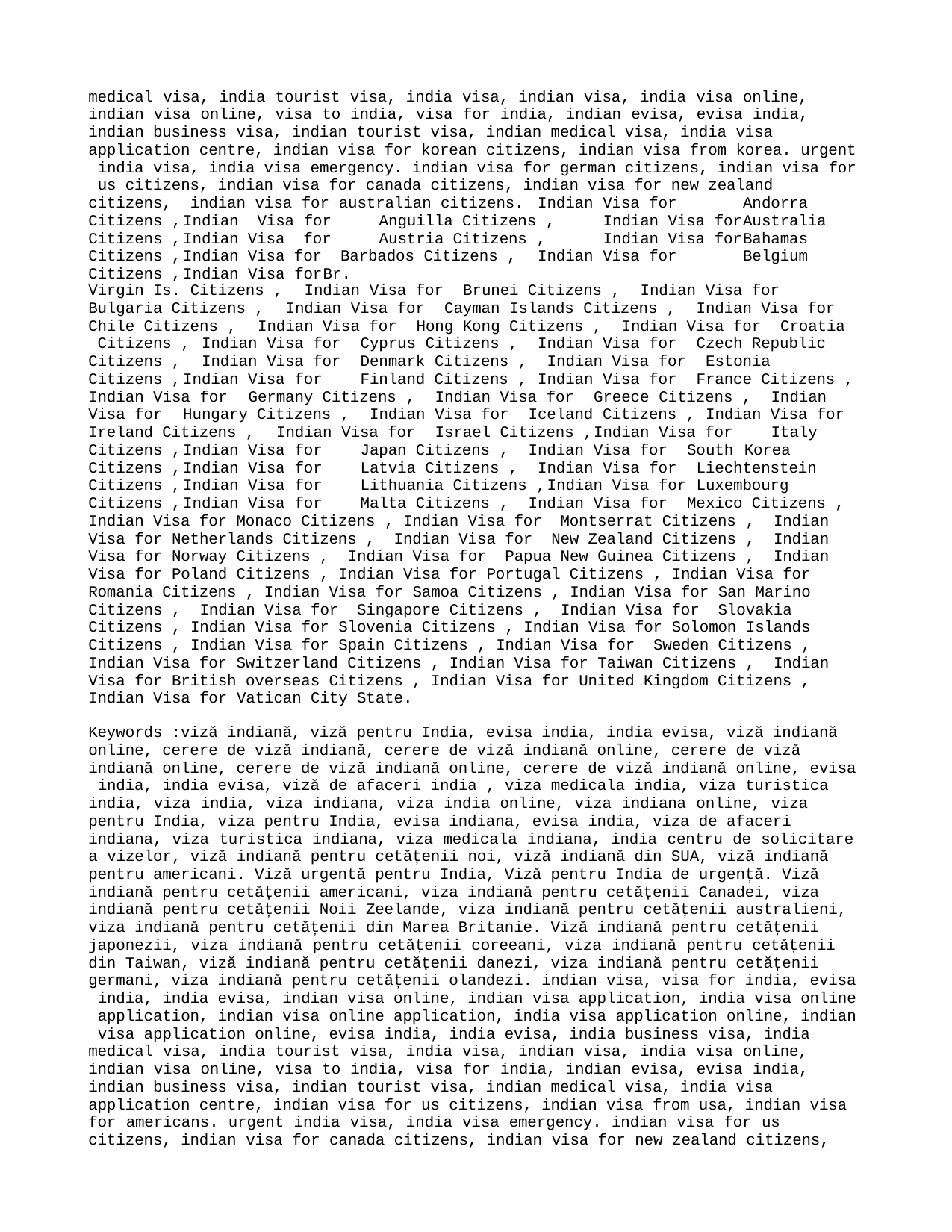

medical visa, india tourist visa, india visa, indian visa, india visa online,  indian visa online, visa to india, visa for india, indian evisa, evisa india,  indian business visa, indian tourist visa, indian medical visa, india visa  application centre, indian visa for korean citizens, indian visa from korea. urgent  india visa, india visa emergency. indian visa for german citizens, indian visa for  us citizens, indian visa for canada citizens, indian visa for new zealand citizens,  indian visa for australian citizens.	Indian Visa for	Andorra Citizens ,	Indian  Visa for	Anguilla Citizens ,	Indian Visa for	Australia Citizens ,	Indian Visa  for	Austria Citizens ,	Indian Visa for	Bahamas Citizens ,	Indian Visa for  Barbados Citizens ,	Indian Visa for	Belgium Citizens ,	Indian Visa for	Br.
Virgin Is. Citizens ,	Indian Visa for	Brunei Citizens ,	Indian Visa for
Bulgaria Citizens ,	Indian Visa for	Cayman Islands Citizens ,	Indian Visa for  Chile Citizens ,	Indian Visa for	Hong Kong Citizens ,	Indian Visa for	Croatia  Citizens ,	Indian Visa for	Cyprus Citizens ,	Indian Visa for	Czech Republic  Citizens ,	Indian Visa for	Denmark Citizens ,		Indian Visa for		Estonia
Citizens ,	Indian Visa for	Finland Citizens ,		Indian Visa for		France Citizens ,  Indian Visa for	Germany Citizens ,	Indian Visa for	Greece Citizens ,	Indian  Visa for	Hungary Citizens ,		Indian Visa for	Iceland Citizens ,		Indian Visa for  Ireland Citizens ,	Indian Visa for	Israel Citizens ,	Indian Visa for	Italy  Citizens ,	Indian Visa for	Japan Citizens ,	Indian Visa for	South Korea  Citizens ,	Indian Visa for	Latvia Citizens ,		Indian Visa for		Liechtenstein  Citizens ,	Indian Visa for	Lithuania Citizens ,	Indian Visa for		Luxembourg  Citizens ,	Indian Visa for	Malta Citizens ,	Indian Visa for	Mexico Citizens ,  Indian Visa for Monaco Citizens , Indian Visa for Montserrat Citizens , Indian  Visa for Netherlands Citizens , Indian Visa for New Zealand Citizens , Indian  Visa for Norway Citizens , Indian Visa for Papua New Guinea Citizens , Indian  Visa for Poland Citizens , Indian Visa for Portugal Citizens , Indian Visa for  Romania Citizens , Indian Visa for Samoa Citizens , Indian Visa for San Marino  Citizens , Indian Visa for Singapore Citizens , Indian Visa for Slovakia  Citizens , Indian Visa for Slovenia Citizens , Indian Visa for Solomon Islands  Citizens , Indian Visa for Spain Citizens , Indian Visa for Sweden Citizens ,  Indian Visa for Switzerland Citizens , Indian Visa for Taiwan Citizens , Indian  Visa for British overseas Citizens , Indian Visa for United Kingdom Citizens ,  Indian Visa for Vatican City State.

Keywords :viză indiană, viză pentru India, evisa india, india evisa, viză indiană  online, cerere de viză indiană, cerere de viză indiană online, cerere de viză  indiană online, cerere de viză indiană online, cerere de viză indiană online, evisa  india, india evisa, viză de afaceri india , viza medicala india, viza turistica  india, viza india, viza indiana, viza india online, viza indiana online, viza  pentru India, viza pentru India, evisa indiana, evisa india, viza de afaceri  indiana, viza turistica indiana, viza medicala indiana, india centru de solicitare  a vizelor, viză indiană pentru cetățenii noi, viză indiană din SUA, viză indiană  pentru americani. Viză urgentă pentru India, Viză pentru India de urgență. Viză  indiană pentru cetățenii americani, viza indiană pentru cetățenii Canadei, viza  indiană pentru cetățenii Noii Zeelande, viza indiană pentru cetățenii australieni,  viza indiană pentru cetățenii din Marea Britanie. Viză indiană pentru cetățenii  japonezii, viza indiană pentru cetățenii coreeani, viza indiană pentru cetățenii  din Taiwan, viză indiană pentru cetățenii danezi, viza indiană pentru cetățenii  germani, viza indiană pentru cetățenii olandezi. indian visa, visa for india, evisa  india, india evisa, indian visa online, indian visa application, india visa online  application, indian visa online application, india visa application online, indian  visa application online, evisa india, india evisa, india business visa, india  medical visa, india tourist visa, india visa, indian visa, india visa online,  indian visa online, visa to india, visa for india, indian evisa, evisa india,  indian business visa, indian tourist visa, indian medical visa, india visa  application centre, indian visa for us citizens, indian visa from usa, indian visa  for americans. urgent india visa, india visa emergency. indian visa for us  citizens, indian visa for canada citizens, indian visa for new zealand citizens,